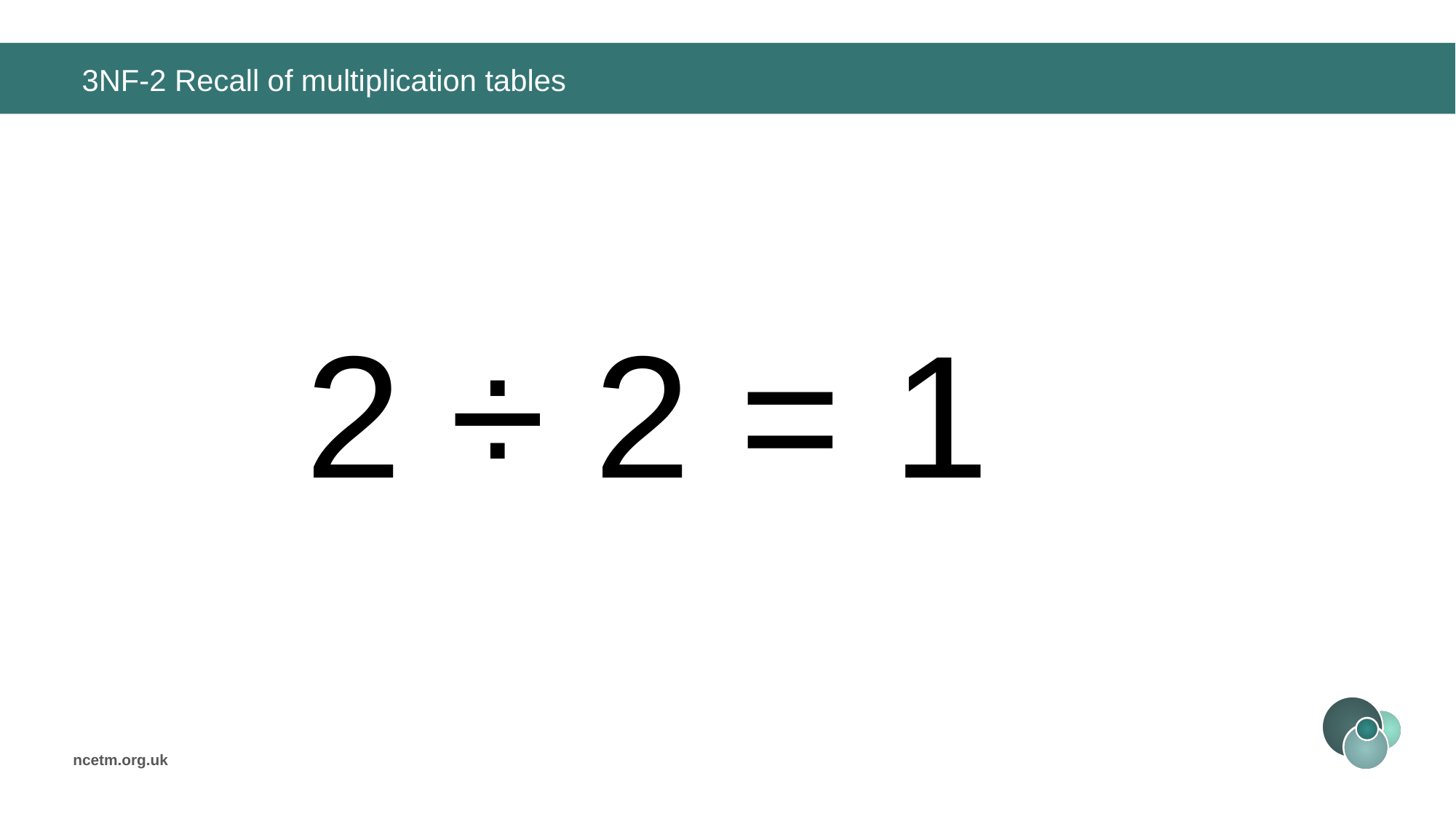

# 3NF-2 Recall of multiplication tables
2 ÷ 2 =
1